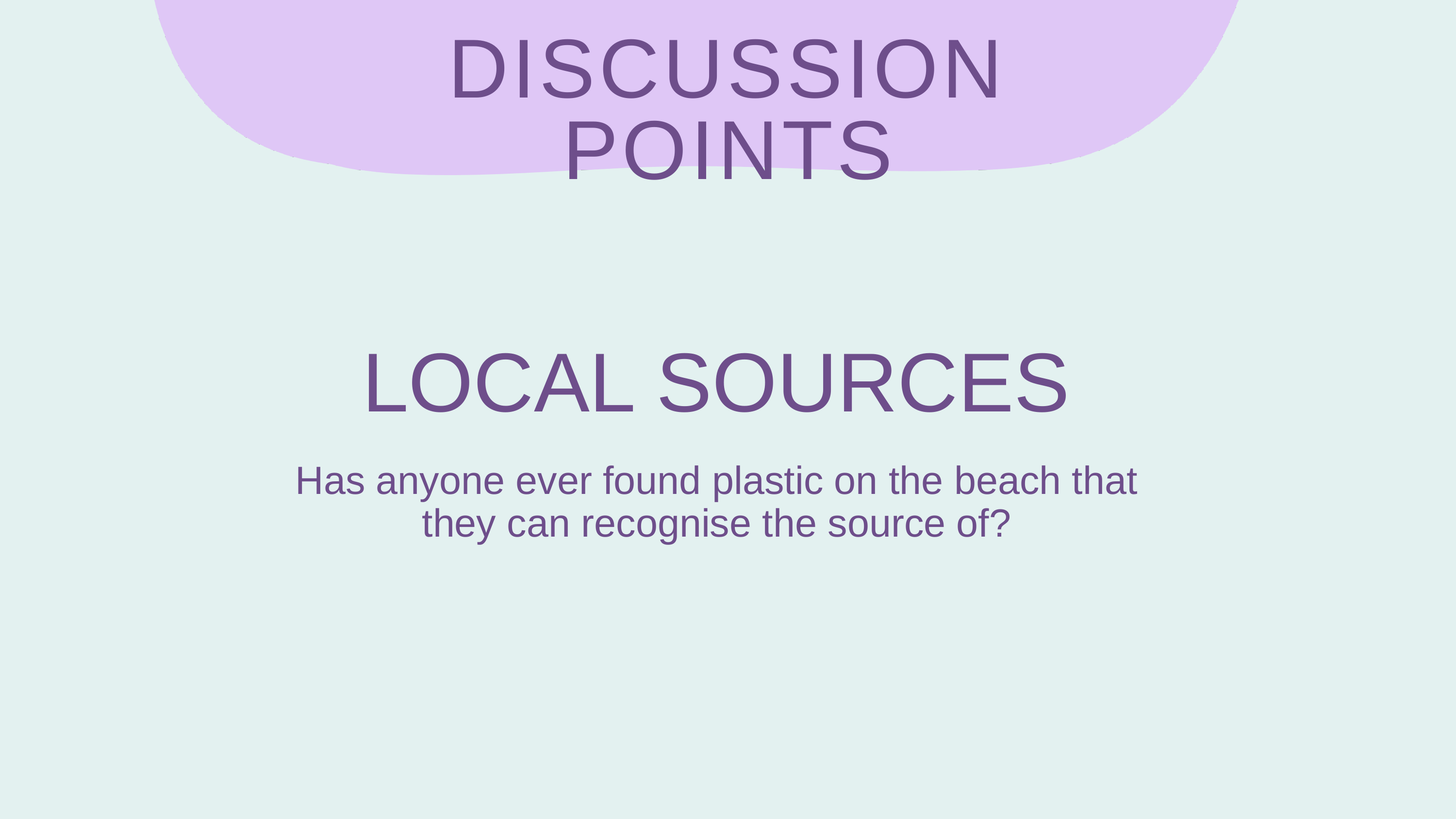

DISCUSSION POINTS
LOCAL SOURCES
Has anyone ever found plastic on the beach that they can recognise the source of?